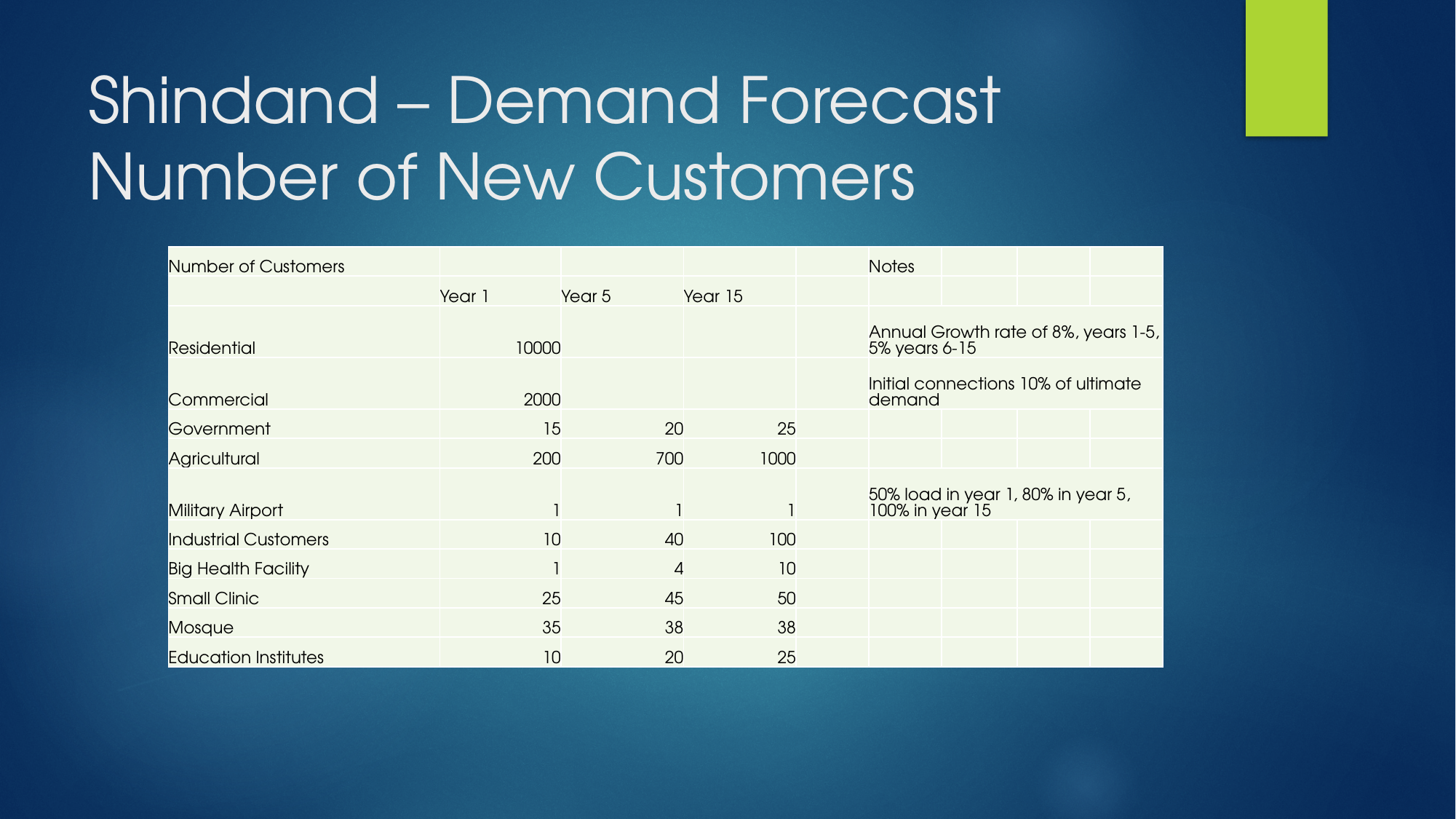

# Shindand – Demand Forecast Number of New Customers
| Number of Customers |  |  |  |  | Notes |  |  |  |
| --- | --- | --- | --- | --- | --- | --- | --- | --- |
|  | Year 1 | Year 5 | Year 15 |  |  |  |  |  |
| Residential | 10000 |  |  |  | Annual Growth rate of 8%, years 1-5, 5% years 6-15 |  |  |  |
| Commercial | 2000 |  |  |  | Initial connections 10% of ultimate demand |  |  |  |
| Government | 15 | 20 | 25 |  |  |  |  |  |
| Agricultural | 200 | 700 | 1000 |  |  |  |  |  |
| Military Airport | 1 | 1 | 1 |  | 50% load in year 1, 80% in year 5, 100% in year 15 |  |  |  |
| Industrial Customers | 10 | 40 | 100 |  |  |  |  |  |
| Big Health Facility | 1 | 4 | 10 |  |  |  |  |  |
| Small Clinic | 25 | 45 | 50 |  |  |  |  |  |
| Mosque | 35 | 38 | 38 |  |  |  |  |  |
| Education Institutes | 10 | 20 | 25 |  |  |  |  |  |